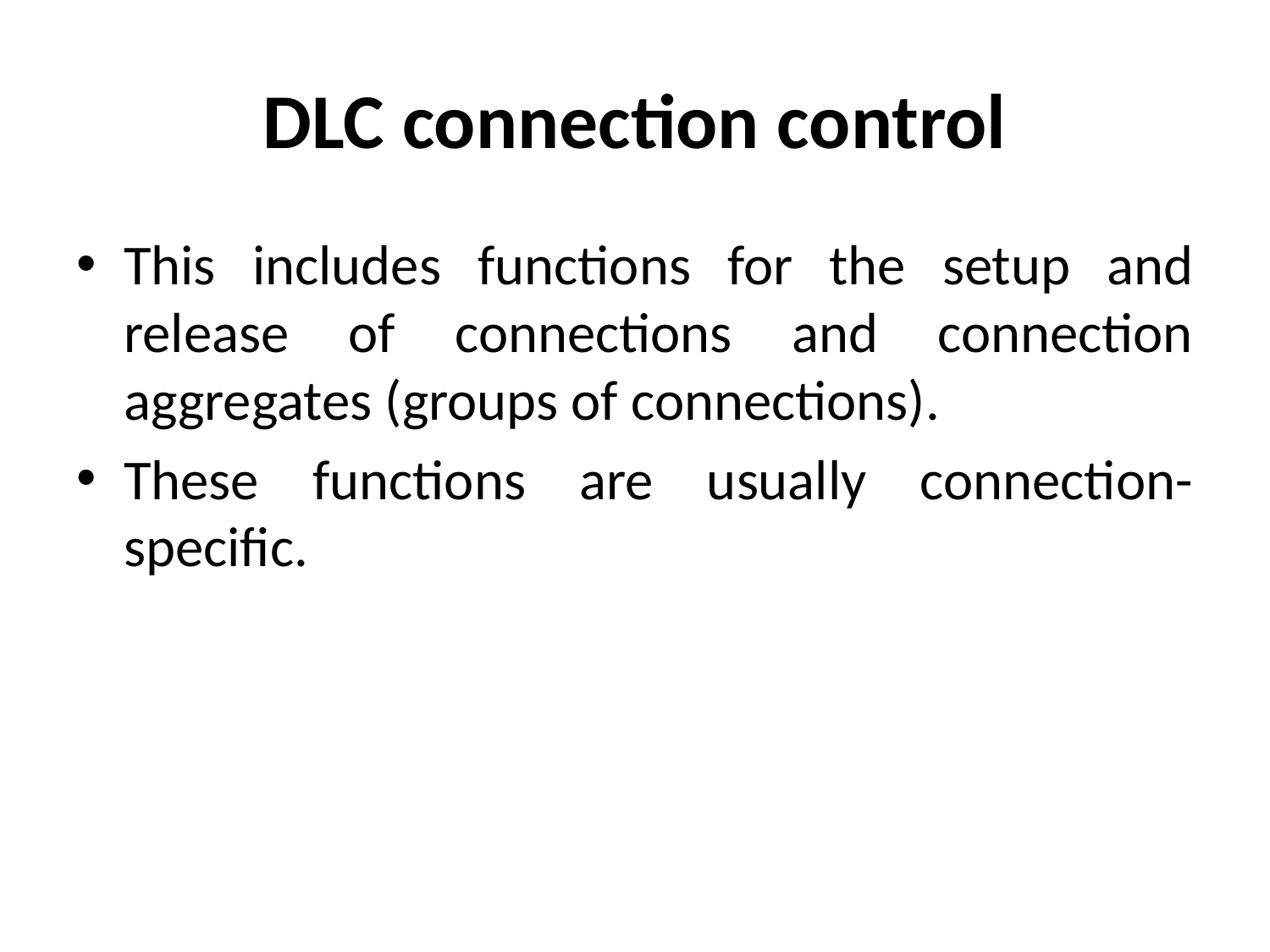

# DLC connection control
This includes functions for the setup and release of connections and connection aggregates (groups of connections).
These functions are usually connection-specific.